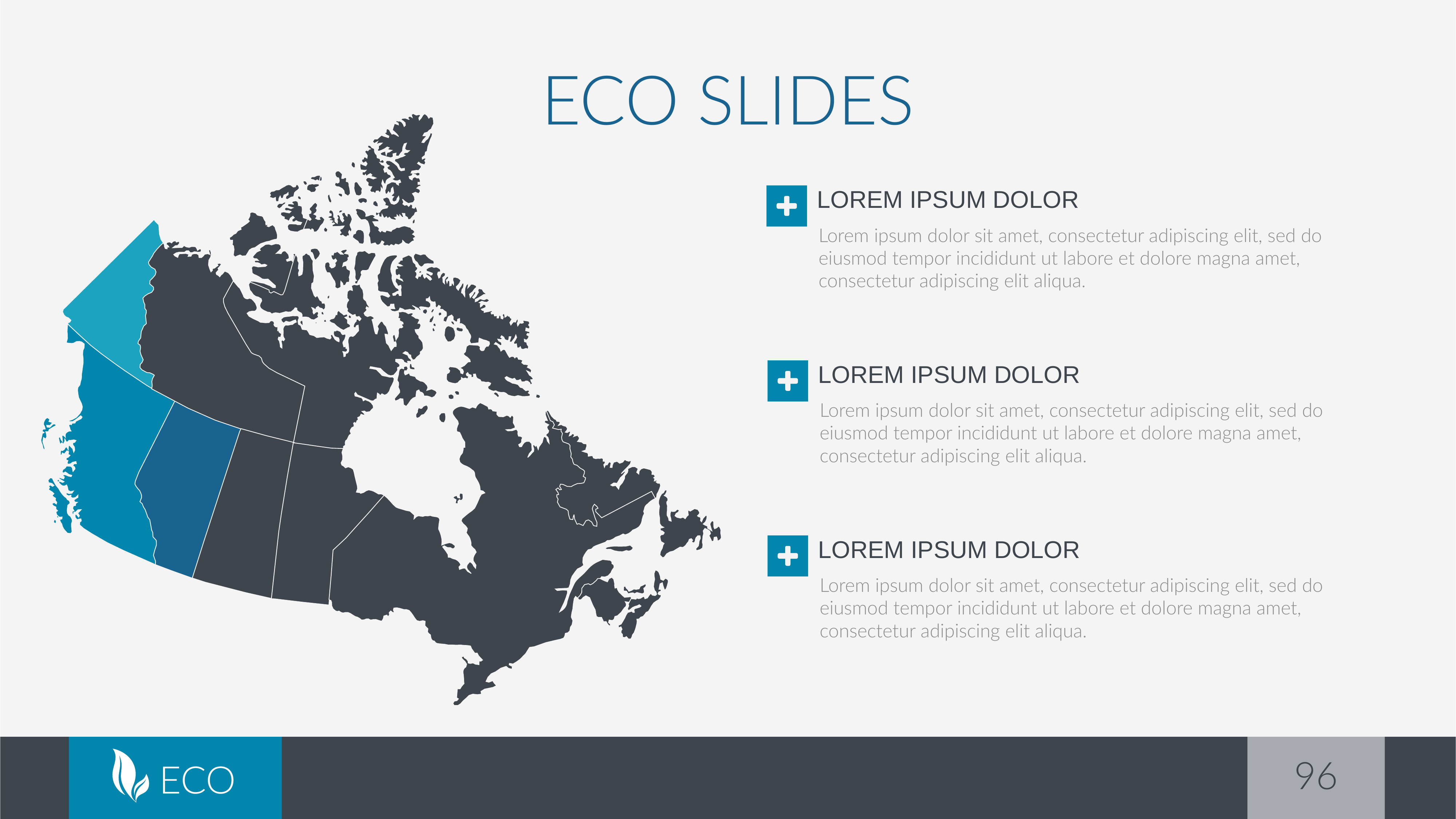

# ECO SLIDES

Lorem ipsum dolor

Lorem ipsum dolor sit amet, consectetur adipiscing elit, sed do eiusmod tempor incididunt ut labore et dolore magna amet, consectetur adipiscing elit aliqua.

Lorem ipsum dolor

Lorem ipsum dolor sit amet, consectetur adipiscing elit, sed do eiusmod tempor incididunt ut labore et dolore magna amet, consectetur adipiscing elit aliqua.

Lorem ipsum dolor

Lorem ipsum dolor sit amet, consectetur adipiscing elit, sed do eiusmod tempor incididunt ut labore et dolore magna amet, consectetur adipiscing elit aliqua.

96